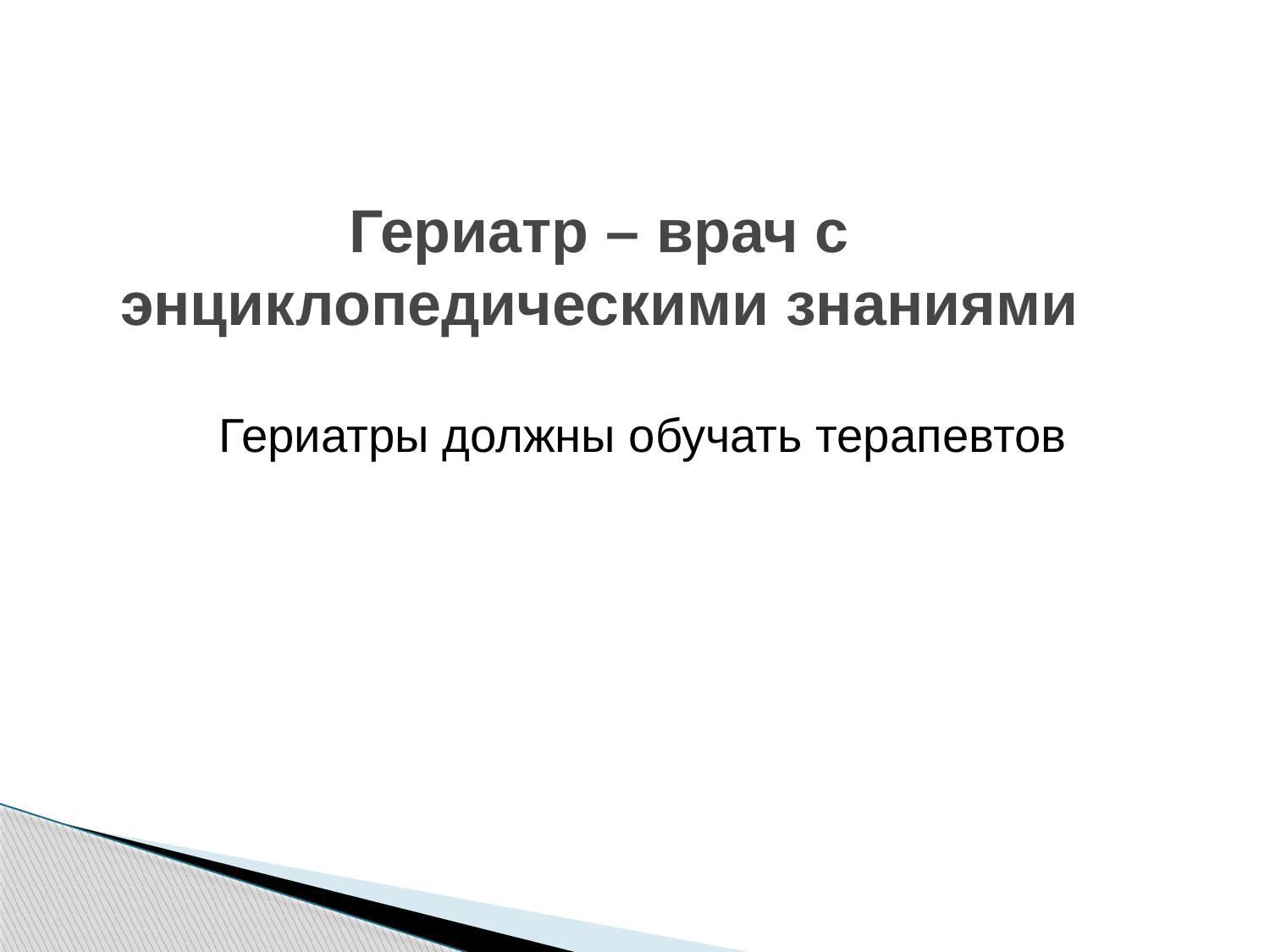

# Гериатр – врач с энциклопедическими знаниями

Гериатры должны обучать терапевтов